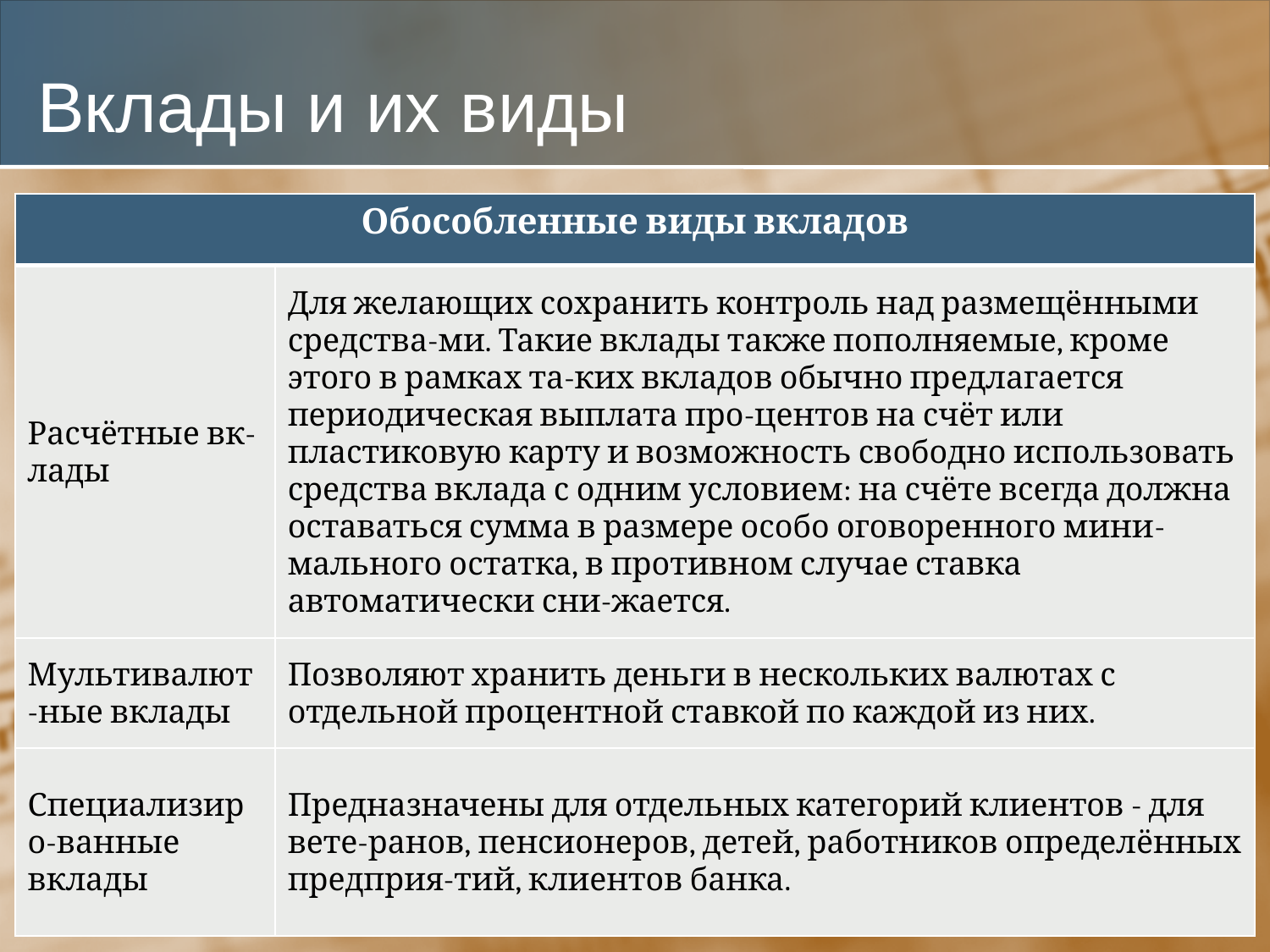

# Вклады и их виды
| Обособленные виды вкладов |  |
| --- | --- |
| Расчётные вк-лады | Для желающих сохранить контроль над размещёнными средства-ми. Такие вклады также пополняемые, кроме этого в рамках та-ких вкладов обычно предлагается периодическая выплата про-центов на счёт или пластиковую карту и возможность свободно использовать средства вклада с одним условием: на счёте всегда должна оставаться сумма в размере особо оговоренного мини-мального остатка, в противном случае ставка автоматически сни-жается. |
| Мультивалют-ные вклады | Позволяют хранить деньги в нескольких валютах с отдельной процентной ставкой по каждой из них. |
| Специализиро-ванные вклады | Предназначены для отдельных категорий клиентов - для вете-ранов, пенсионеров, детей, работников определённых предприя-тий, клиентов банка. |